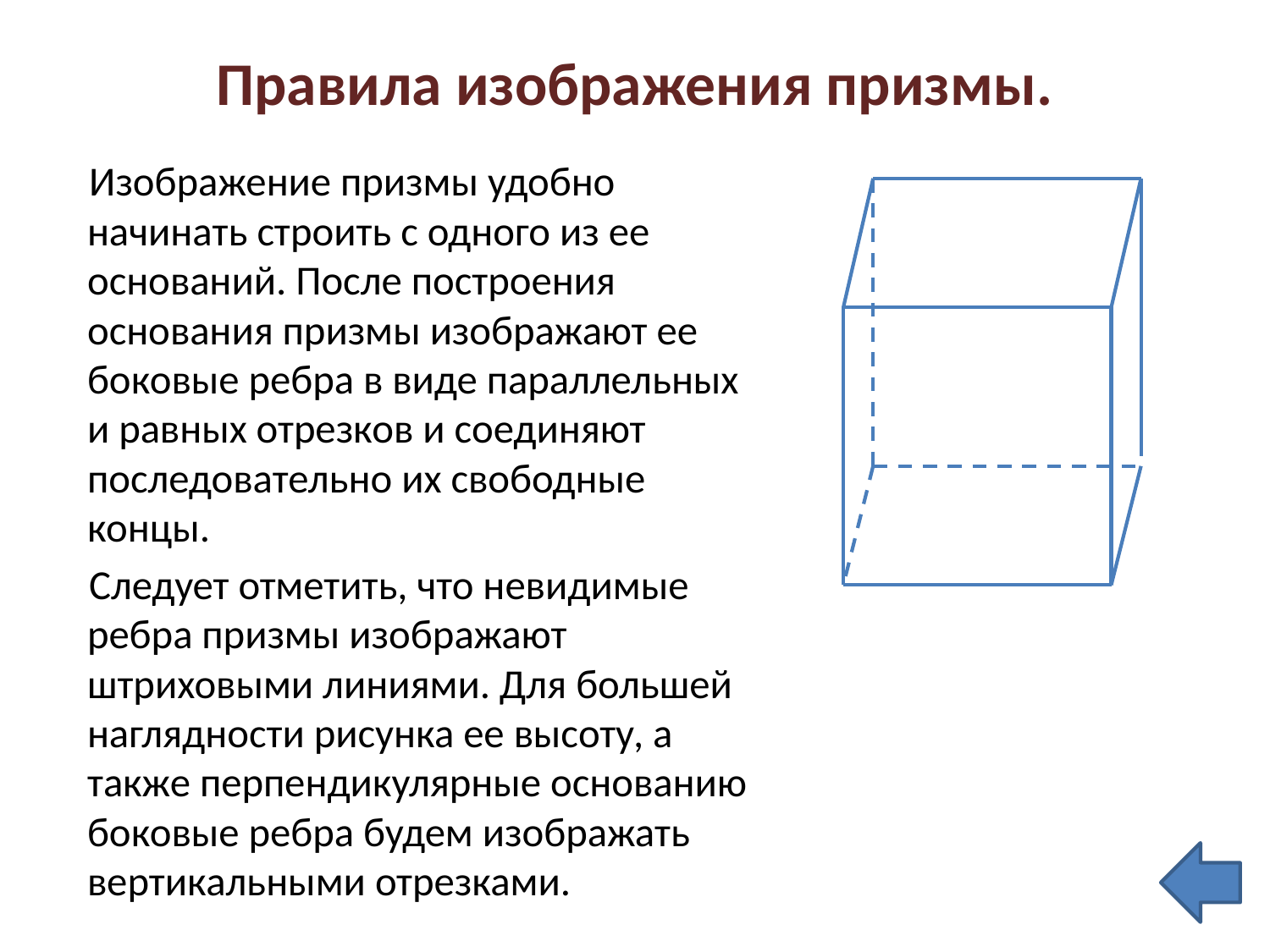

# Правила изображения призмы.
     Изображение призмы удобно начинать строить с одного из ее оснований. После построения основания призмы изображают ее боковые ребра в виде параллельных и равных отрезков и соединяют последовательно их свободные концы.
     Следует отметить, что невидимые ребра призмы изображают штриховыми линиями. Для большей наглядности рисунка ее высоту, а также перпендикулярные основанию боковые ребра будем изображать вертикальными отрезками.